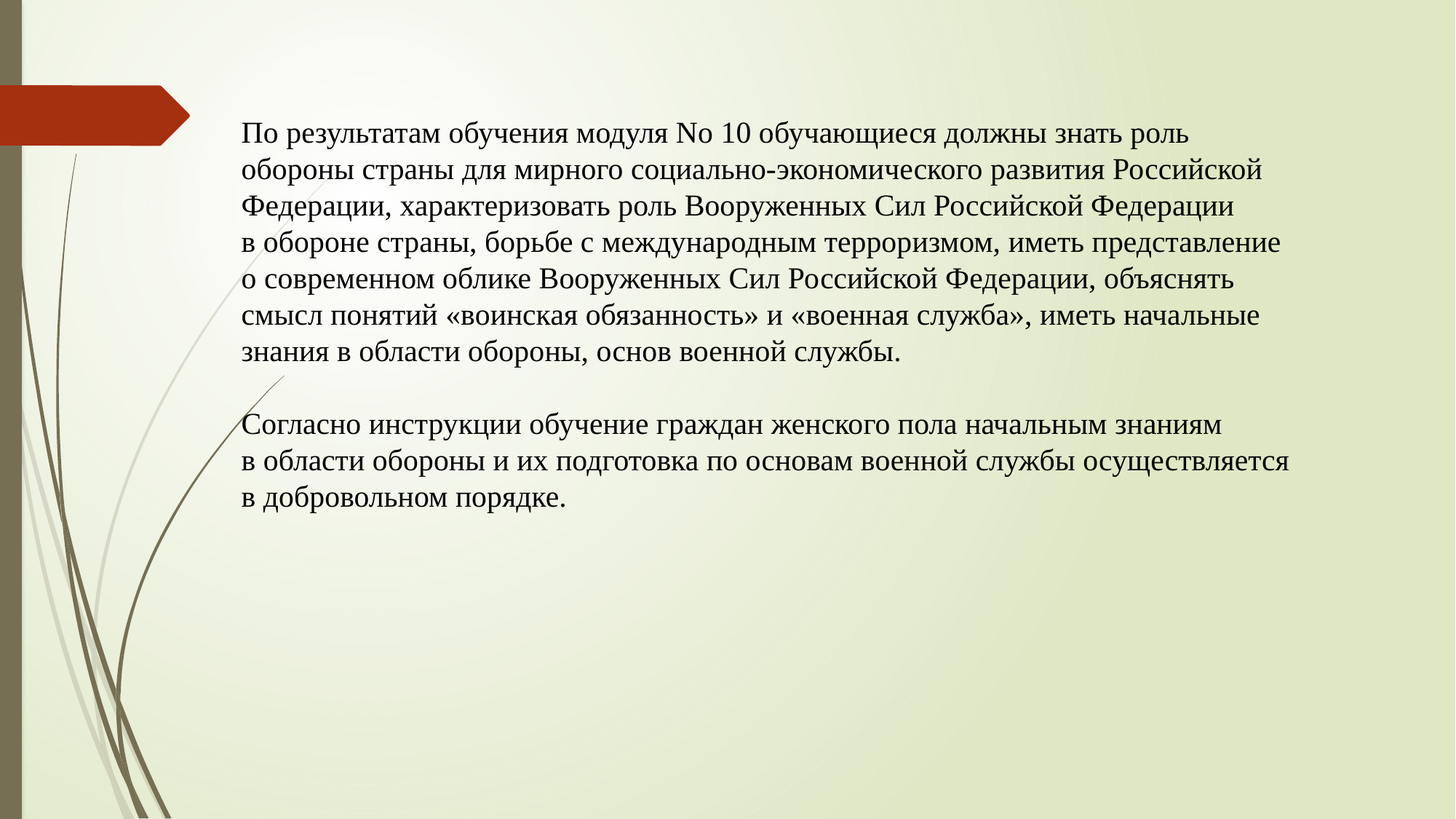

По результатам обучения модуля No 10 обучающиеся должны знать роль
обороны страны для мирного социально-экономического развития Российской
Федерации, характеризовать роль Вооруженных Сил Российской Федерации
в обороне страны, борьбе с международным терроризмом, иметь представление
о современном облике Вооруженных Сил Российской Федерации, объяснять
смысл понятий «воинская обязанность» и «военная служба», иметь начальные
знания в области обороны, основ военной службы.

Согласно инструкции обучение граждан женского пола начальным знаниям
в области обороны и их подготовка по основам военной службы осуществляется
в добровольном порядке.